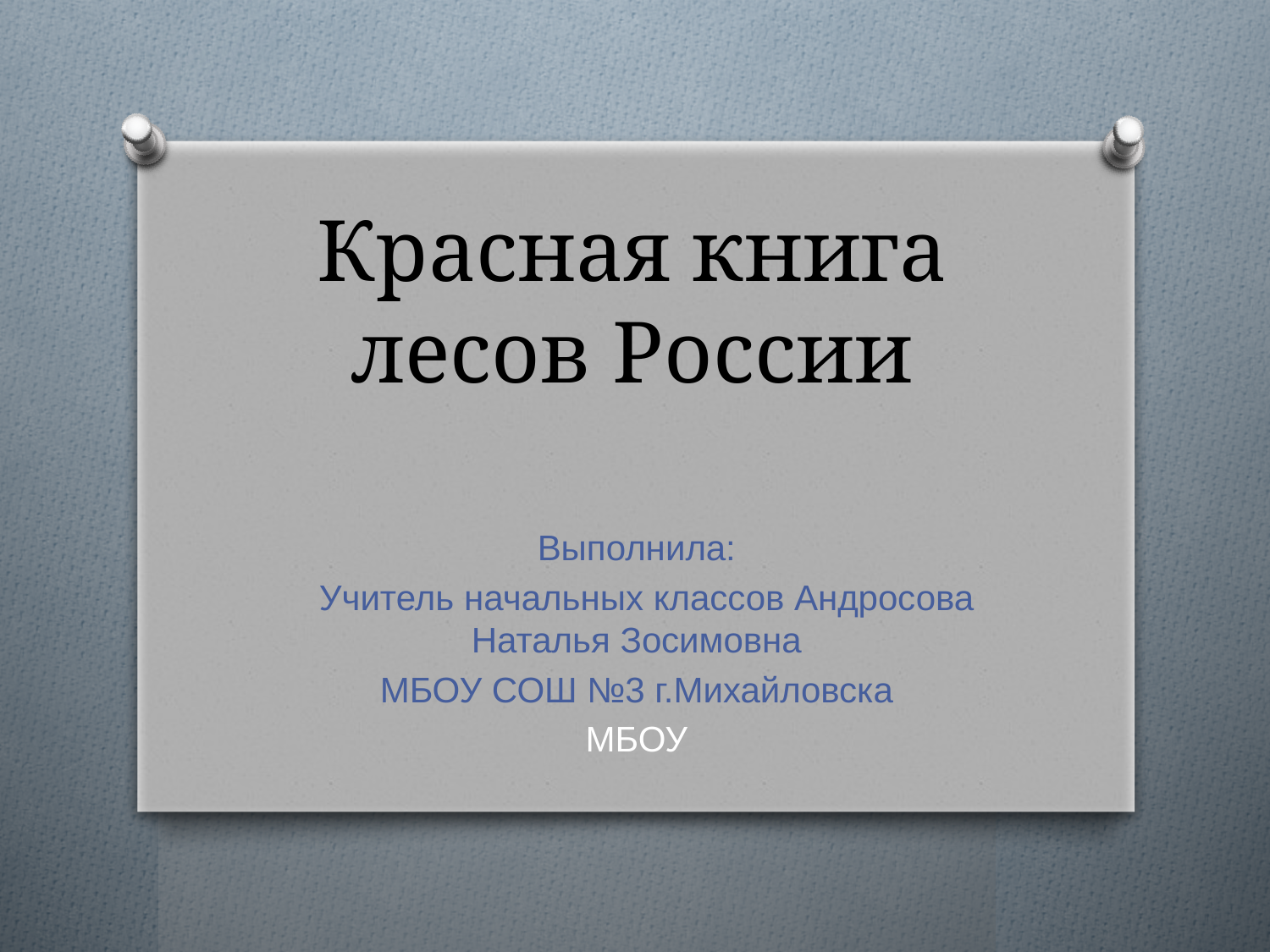

# Красная книга лесов России
Выполнила:
  Учитель начальных классов Андросова Наталья Зосимовна
МБОУ СОШ №3 г.Михайловска
МБОУ